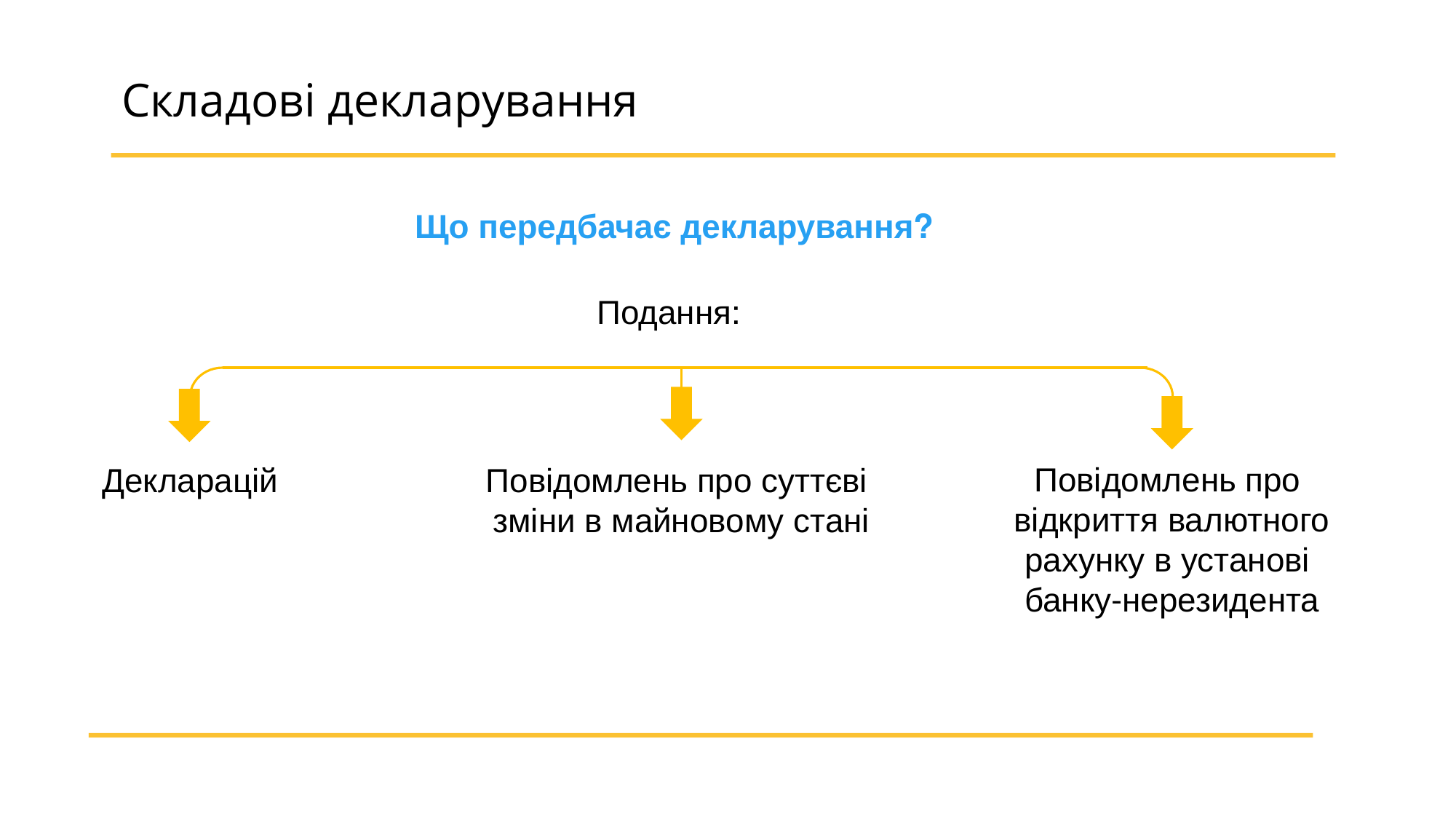

Складові декларування
Що передбачає декларування?
Подання:

Повідомлень про
відкриття валютного
рахунку в установі
банку-нерезидента
Декларацій
Повідомлень про суттєві
зміни в майновому стані